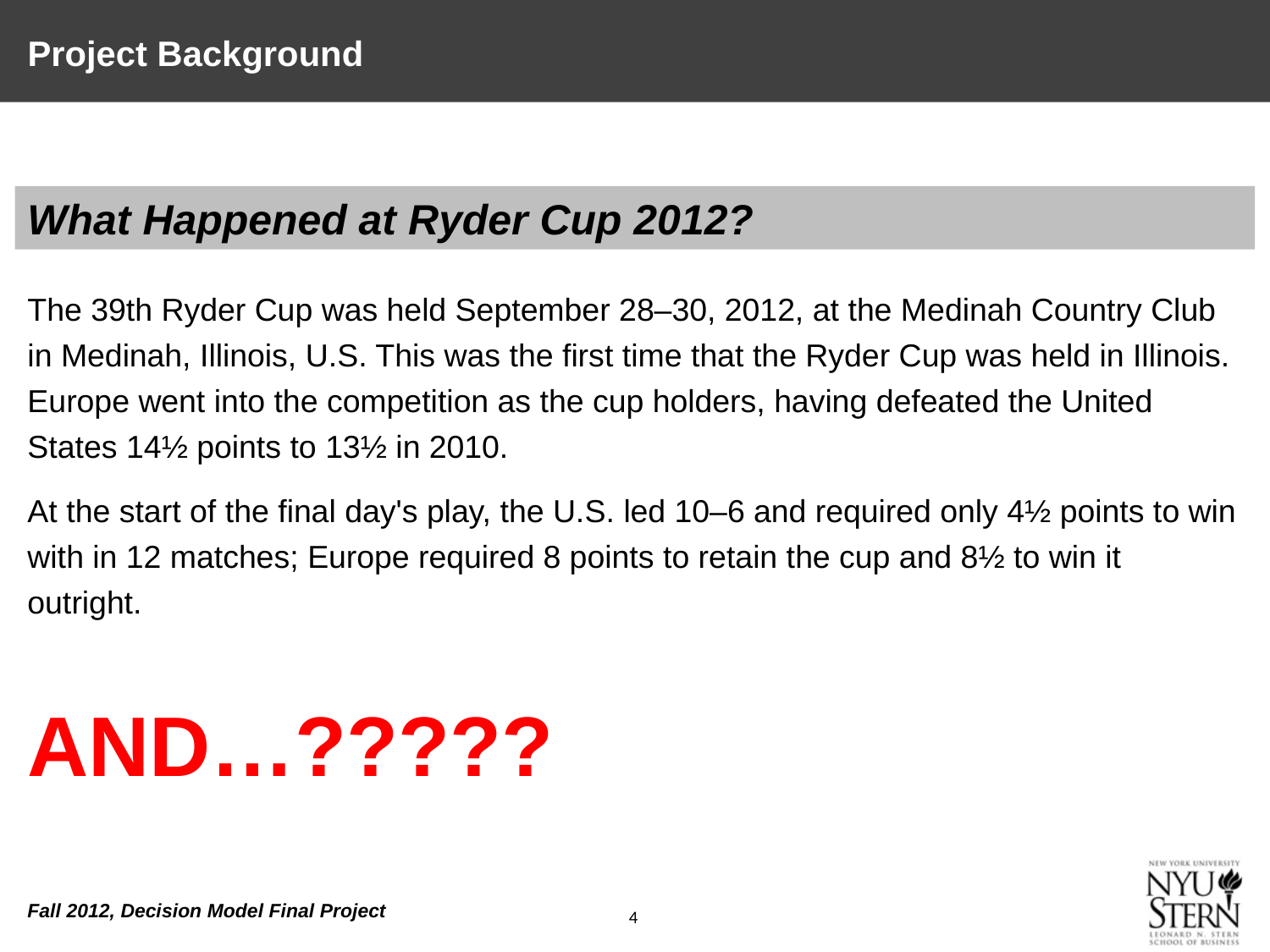

# Project Background

What Happened at Ryder Cup 2012?
The 39th Ryder Cup was held September 28–30, 2012, at the Medinah Country Club in Medinah, Illinois, U.S. This was the first time that the Ryder Cup was held in Illinois. Europe went into the competition as the cup holders, having defeated the United States 14½ points to 13½ in 2010.
At the start of the final day's play, the U.S. led 10–6 and required only 4½ points to win with in 12 matches; Europe required 8 points to retain the cup and 8½ to win it outright.
AND…?????